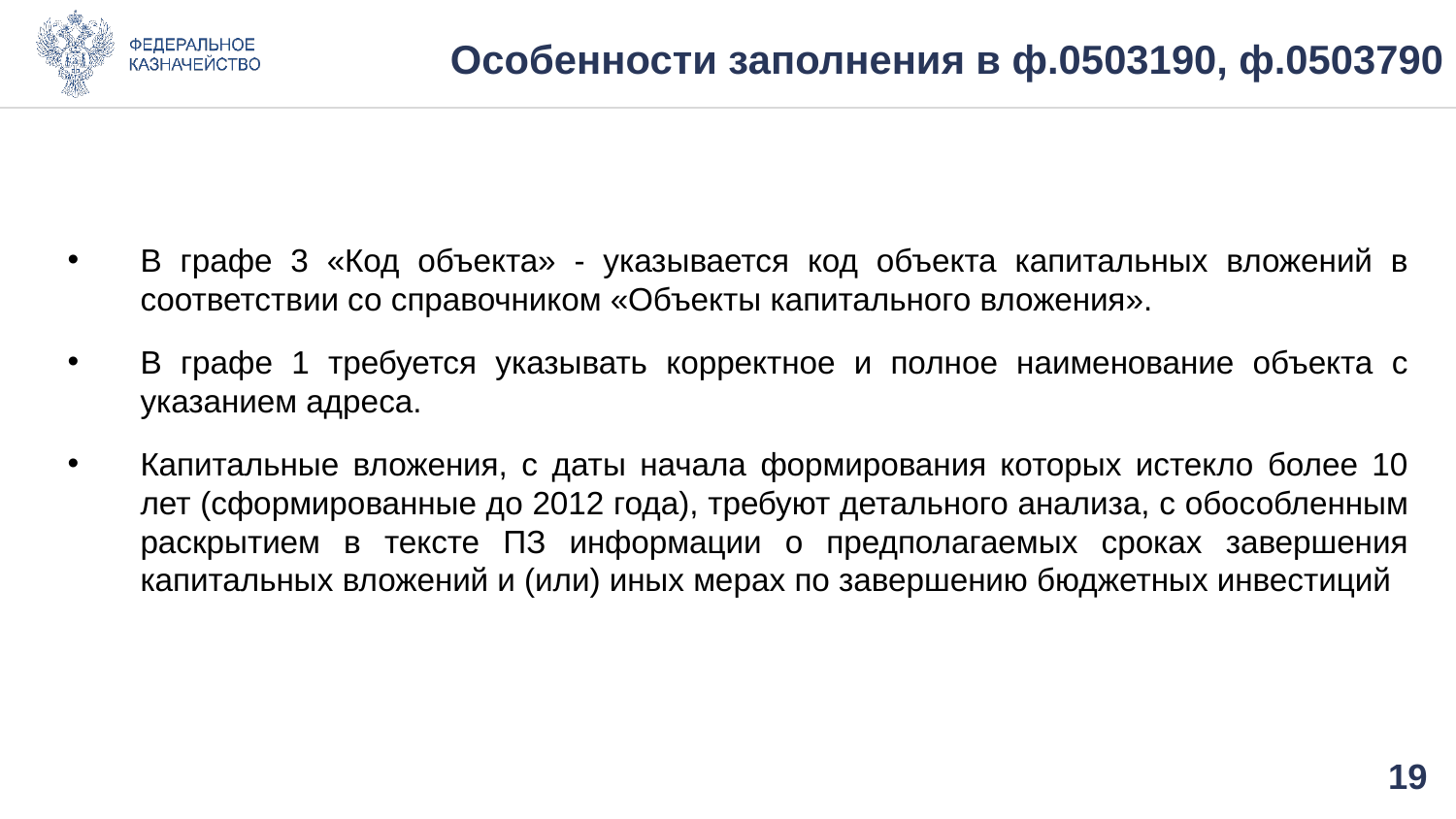

# Особенности заполнения в ф.0503190, ф.0503790
В графе 3 «Код объекта» - указывается код объекта капитальных вложений в соответствии со справочником «Объекты капитального вложения».
В графе 1 требуется указывать корректное и полное наименование объекта с указанием адреса.
Капитальные вложения, с даты начала формирования которых истекло более 10 лет (сформированные до 2012 года), требуют детального анализа, с обособленным раскрытием в тексте ПЗ информации о предполагаемых сроках завершения капитальных вложений и (или) иных мерах по завершению бюджетных инвестиций

19